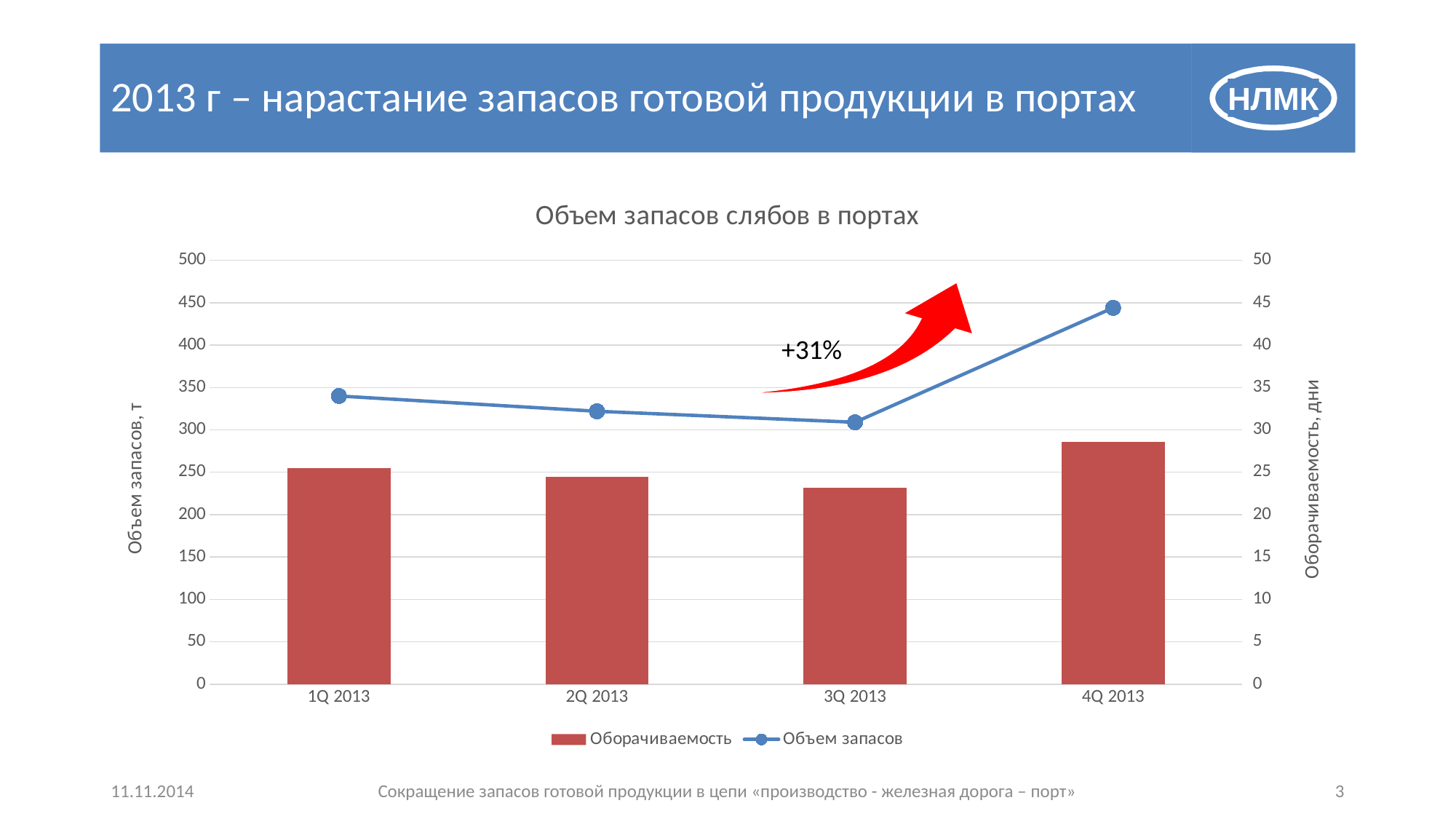

# 2013 г – нарастание запасов готовой продукции в портах

### Chart: Объем запасов слябов в портах

| Category | Оборачиваемость | Объем запасов |
|---|---|---|
| 1Q 2013 | 25.5 | 340.0 |
| 2Q 2013 | 24.5 | 322.0 |
| 3Q 2013 | 23.2 | 309.0 |
| 4Q 2013 | 28.6 | 444.0 |
11.11.2014
3
Сокращение запасов готовой продукции в цепи «производство - железная дорога – порт»